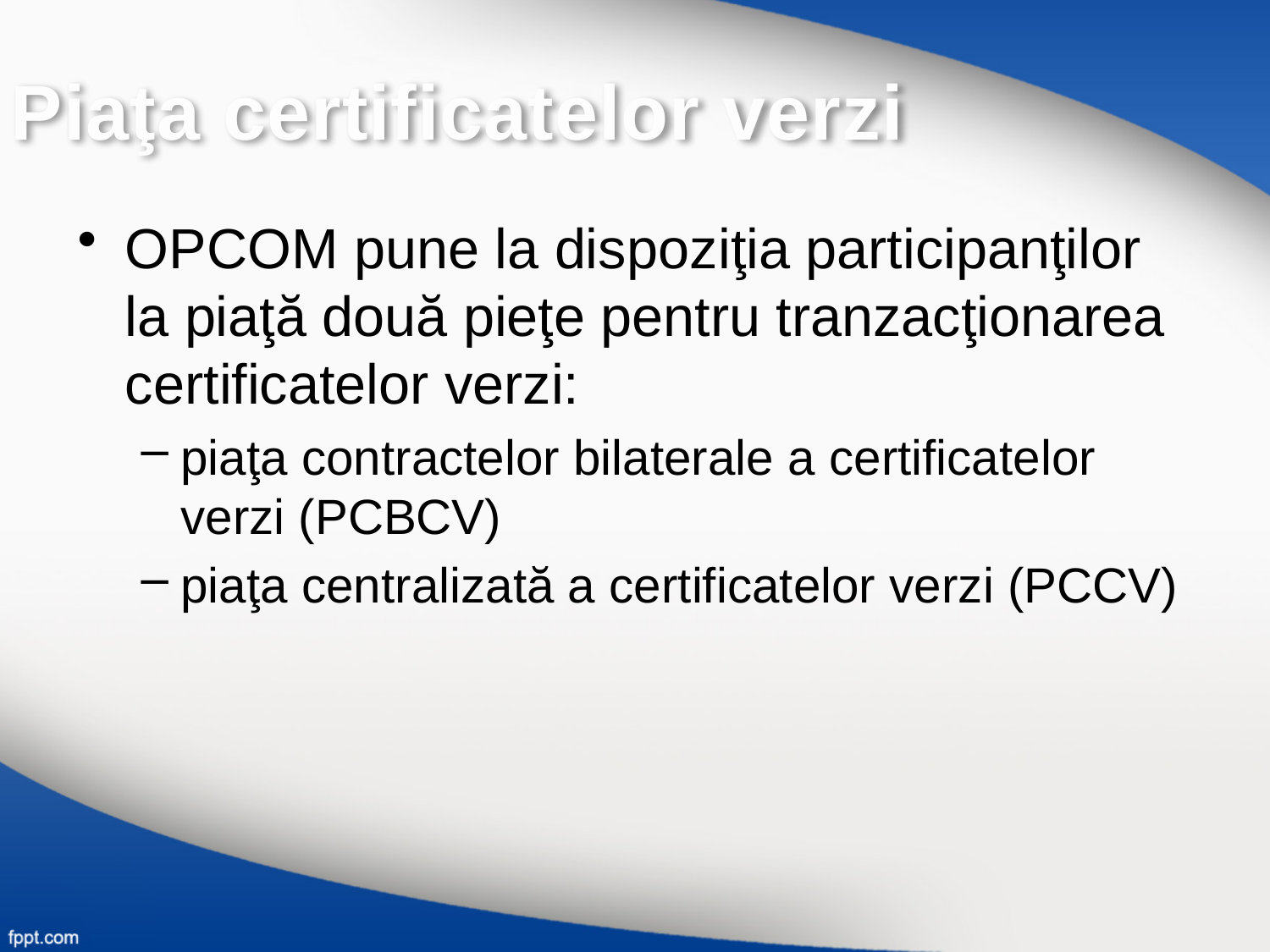

Piaţa certificatelor verzi
OPCOM pune la dispoziţia participanţilor la piaţă două pieţe pentru tranzacţionarea certificatelor verzi:
piaţa contractelor bilaterale a certificatelor verzi (PCBCV)
piaţa centralizată a certificatelor verzi (PCCV)